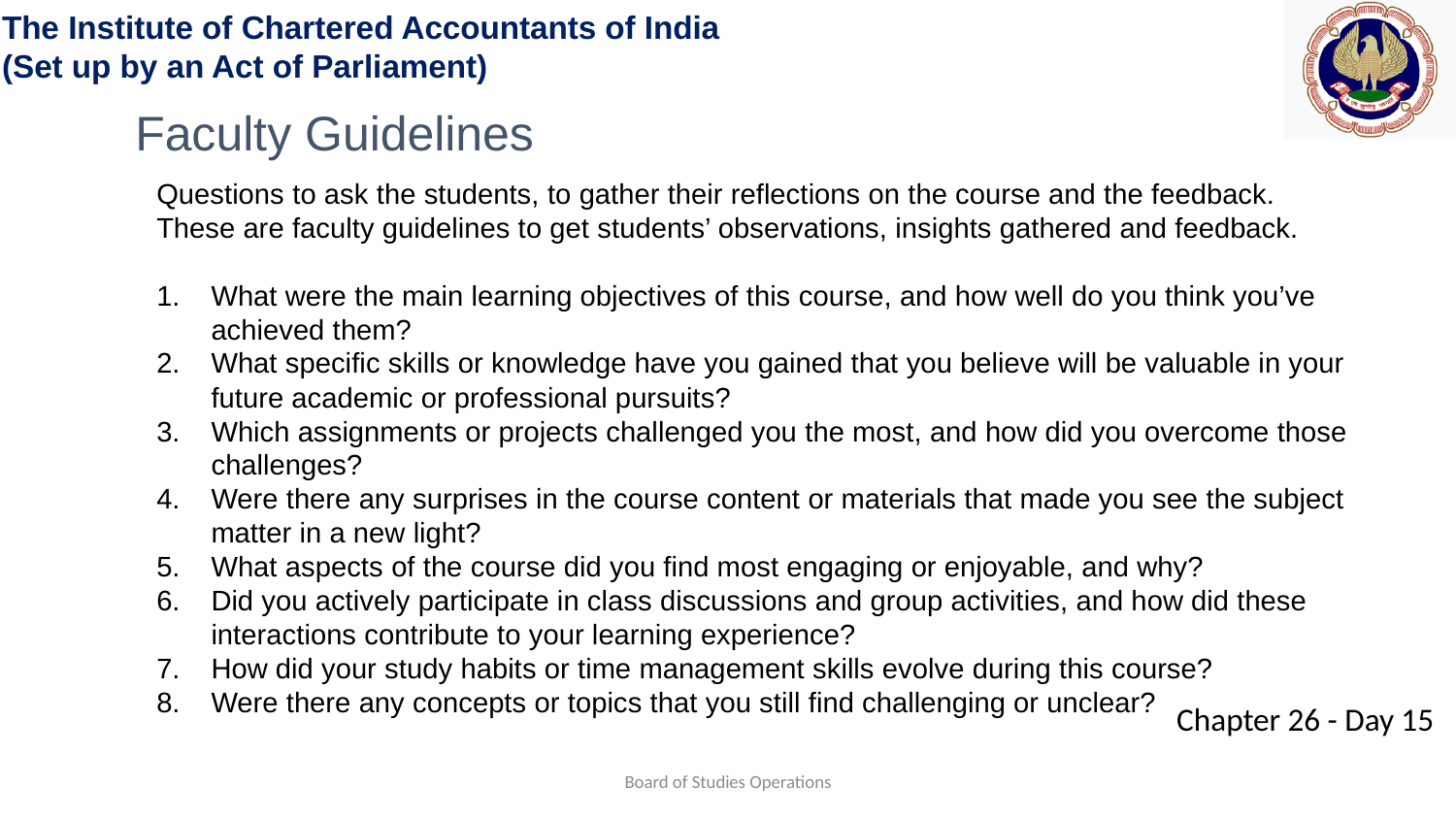

Faculty Guidelines
Questions to ask the students, to gather their reflections on the course and the feedback. These are faculty guidelines to get students’ observations, insights gathered and feedback.

What were the main learning objectives of this course, and how well do you think you’ve achieved them?
What specific skills or knowledge have you gained that you believe will be valuable in your future academic or professional pursuits?
Which assignments or projects challenged you the most, and how did you overcome those challenges?
Were there any surprises in the course content or materials that made you see the subject matter in a new light?
What aspects of the course did you find most engaging or enjoyable, and why?
Did you actively participate in class discussions and group activities, and how did these interactions contribute to your learning experience?
How did your study habits or time management skills evolve during this course?
Were there any concepts or topics that you still find challenging or unclear?
Board of Studies Operations